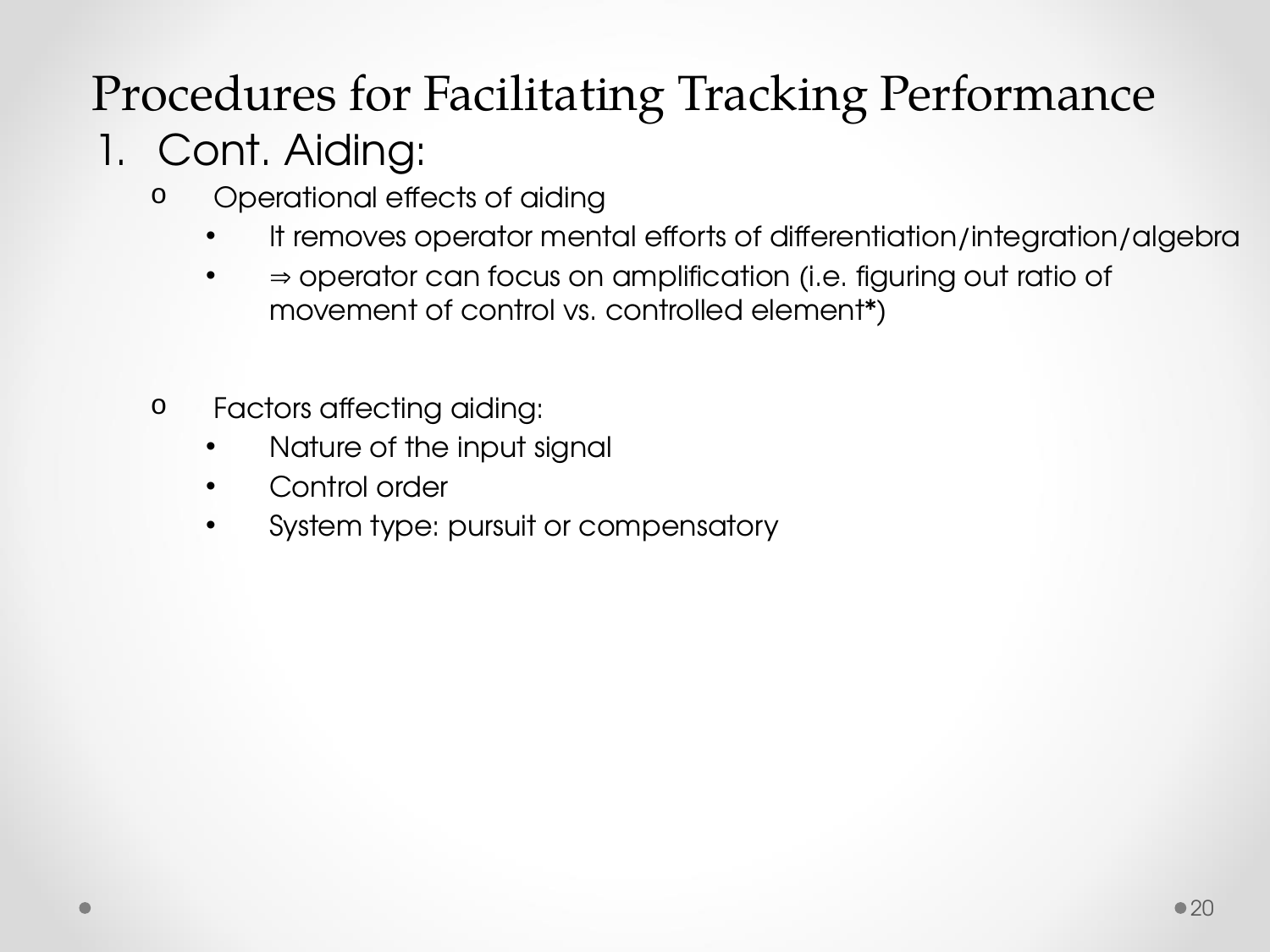

# Procedures for Facilitating Tracking Performance

Cont. Aiding:
Operational effects of aiding
It removes operator mental efforts of differentiation/integration/algebra
⇒ operator can focus on amplification (i.e. figuring out ratio of movement of control vs. controlled element*)

Factors affecting aiding:
Nature of the input signal
Control order
System type: pursuit or compensatory
20